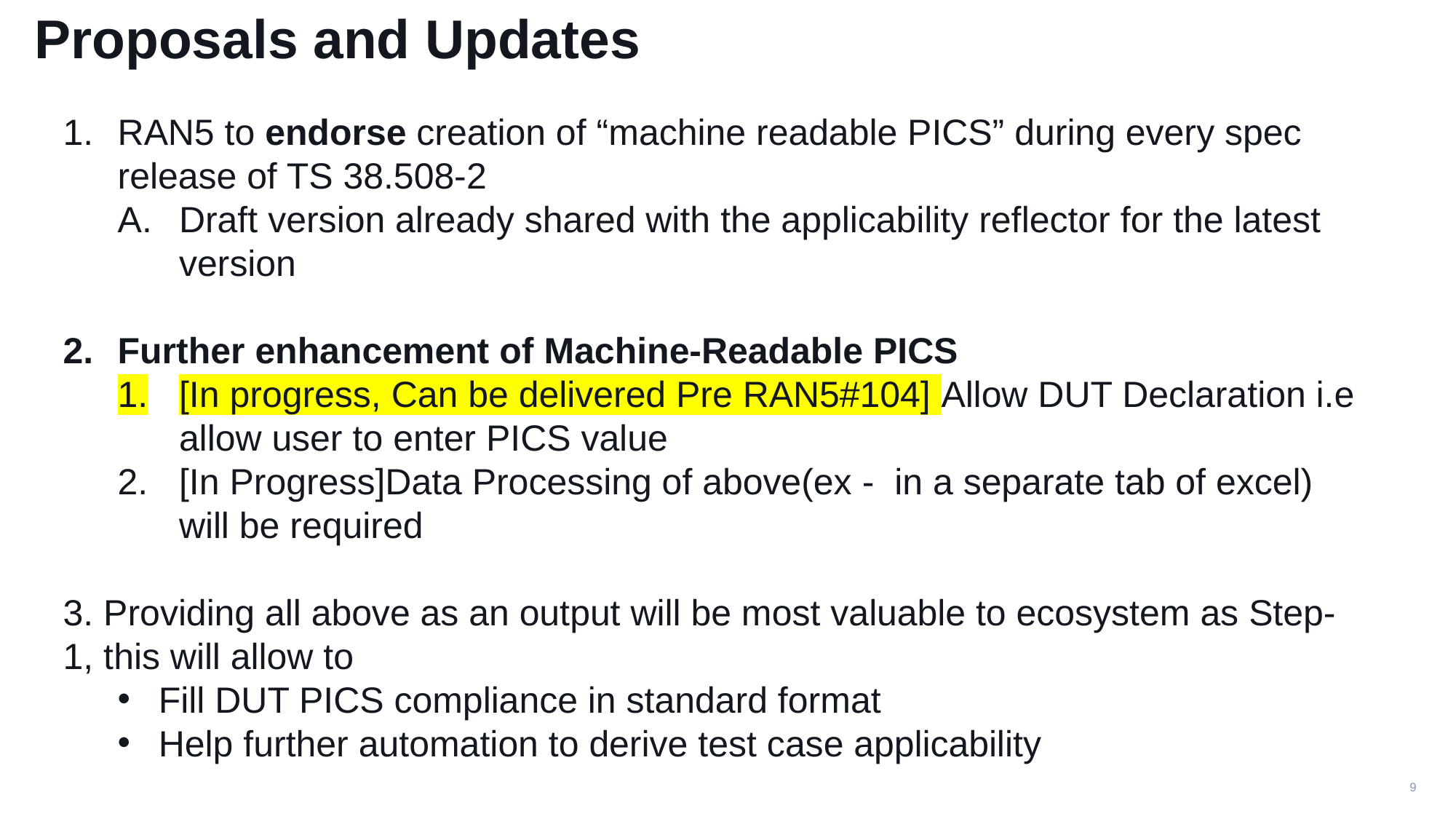

Proposals and Updates
RAN5 to endorse creation of “machine readable PICS” during every spec release of TS 38.508-2
Draft version already shared with the applicability reflector for the latest version

Further enhancement of Machine-Readable PICS
[In progress, Can be delivered Pre RAN5#104] Allow DUT Declaration i.e allow user to enter PICS value
[In Progress]Data Processing of above(ex -  in a separate tab of excel) will be required

3. Providing all above as an output will be most valuable to ecosystem as Step-1, this will allow to
Fill DUT PICS compliance in standard format
Help further automation to derive test case applicability